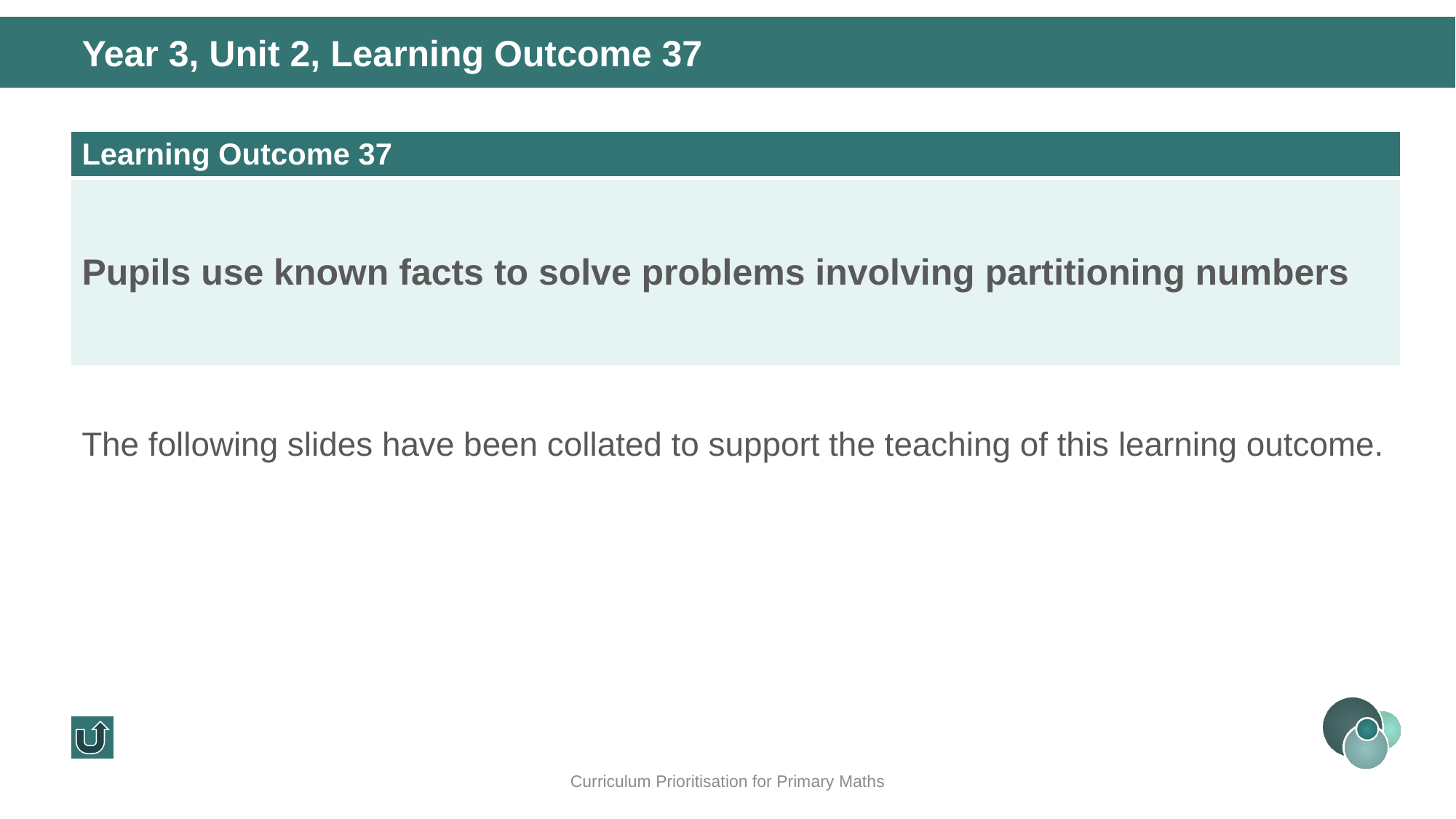

Year 3, Unit 2, Learning Outcome 37
| Learning Outcome 37 |
| --- |
| Pupils use known facts to solve problems involving partitioning numbers |
The following slides have been collated to support the teaching of this learning outcome.

Curriculum Prioritisation for Primary Maths